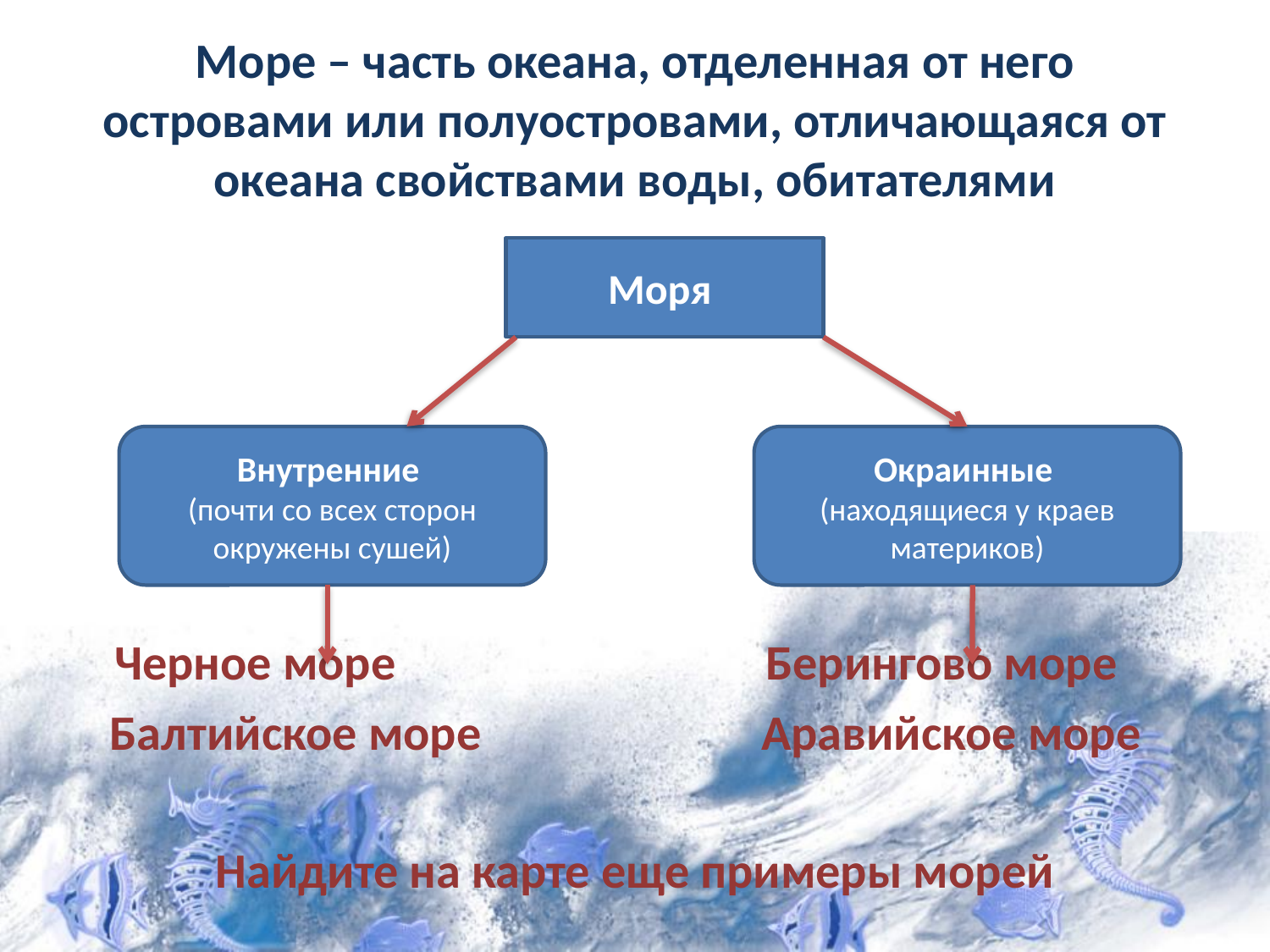

# Море – часть океана, отделенная от него островами или полуостровами, отличающаяся от океана свойствами воды, обитателями

   Черное море                                 Берингово море
   Балтийское море                         Аравийское море

Найдите на карте еще примеры морей

Моря
Внутренние
(почти со всех сторон окружены сушей)
Окраинные
(находящиеся у краев материков)